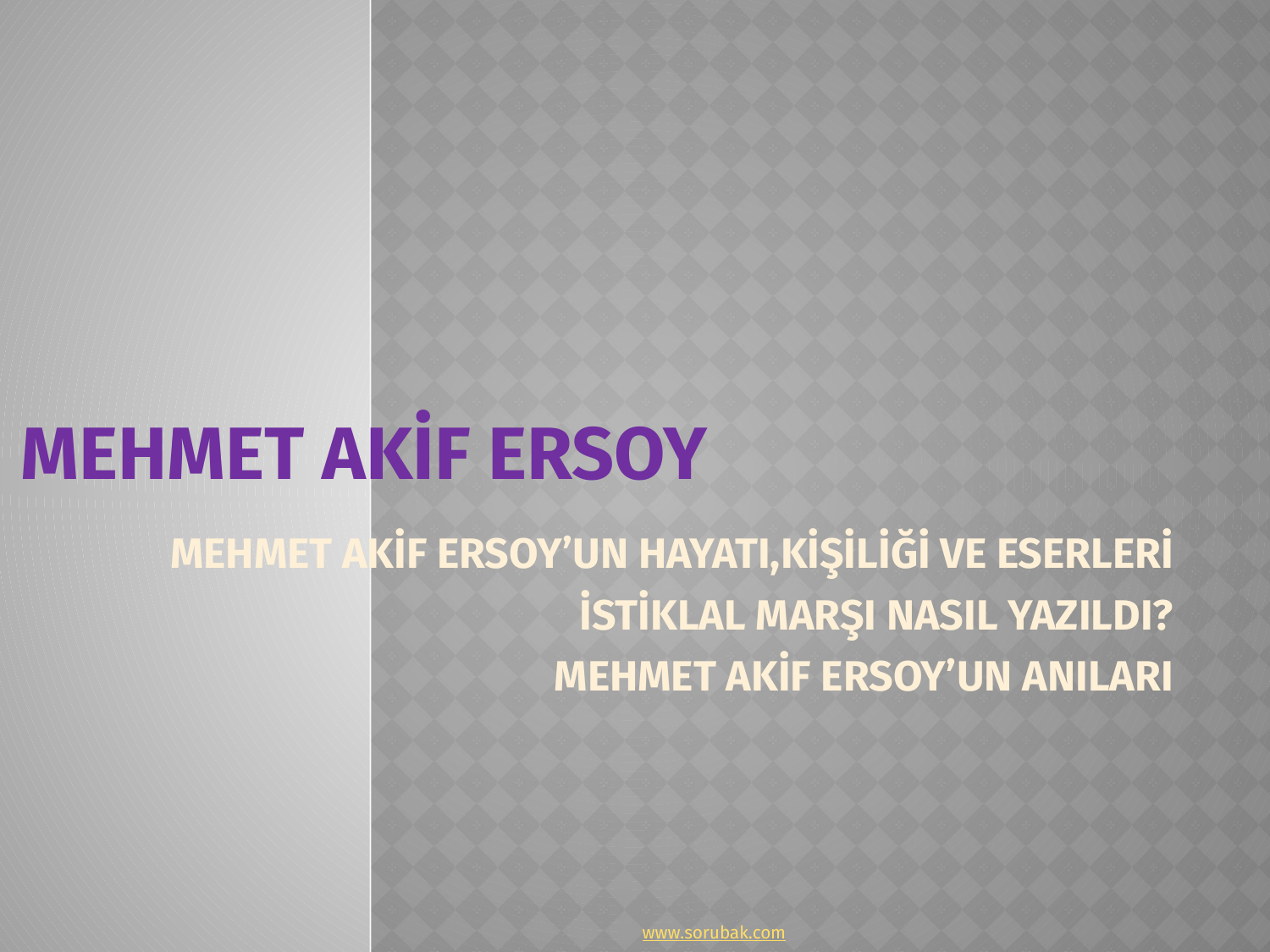

# MEHMET AKİF ERSOY
MEHMET AKİF ERSOY’UN HAYATI,KİŞİLİĞİ VE ESERLERİ
İSTİKLAL MARŞI NASIL YAZILDI?
MEHMET AKİF ERSOY’UN ANILARI
www.sorubak.com